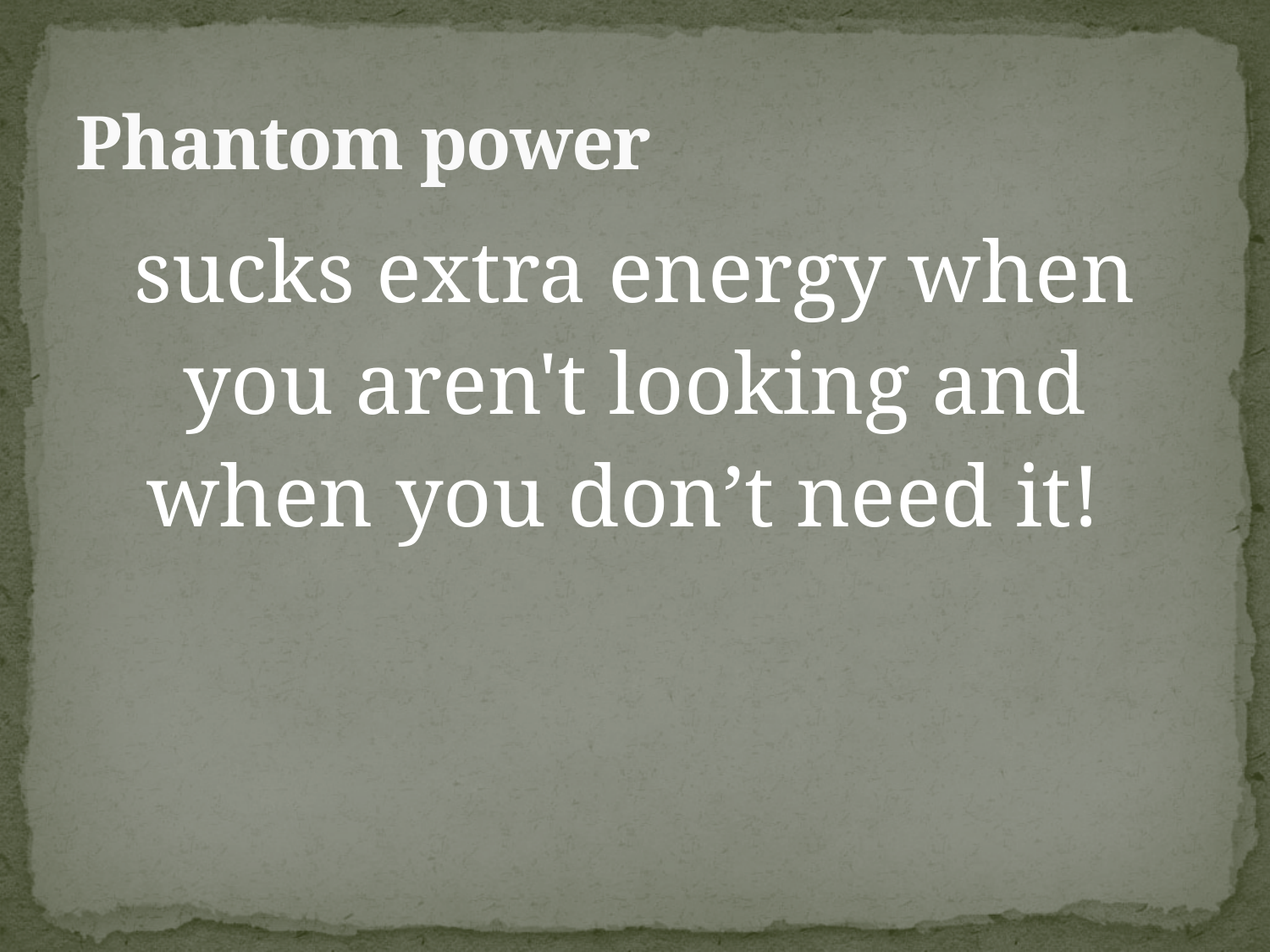

# Phantom power
 sucks extra energy when
you aren't looking and
when you don’t need it!